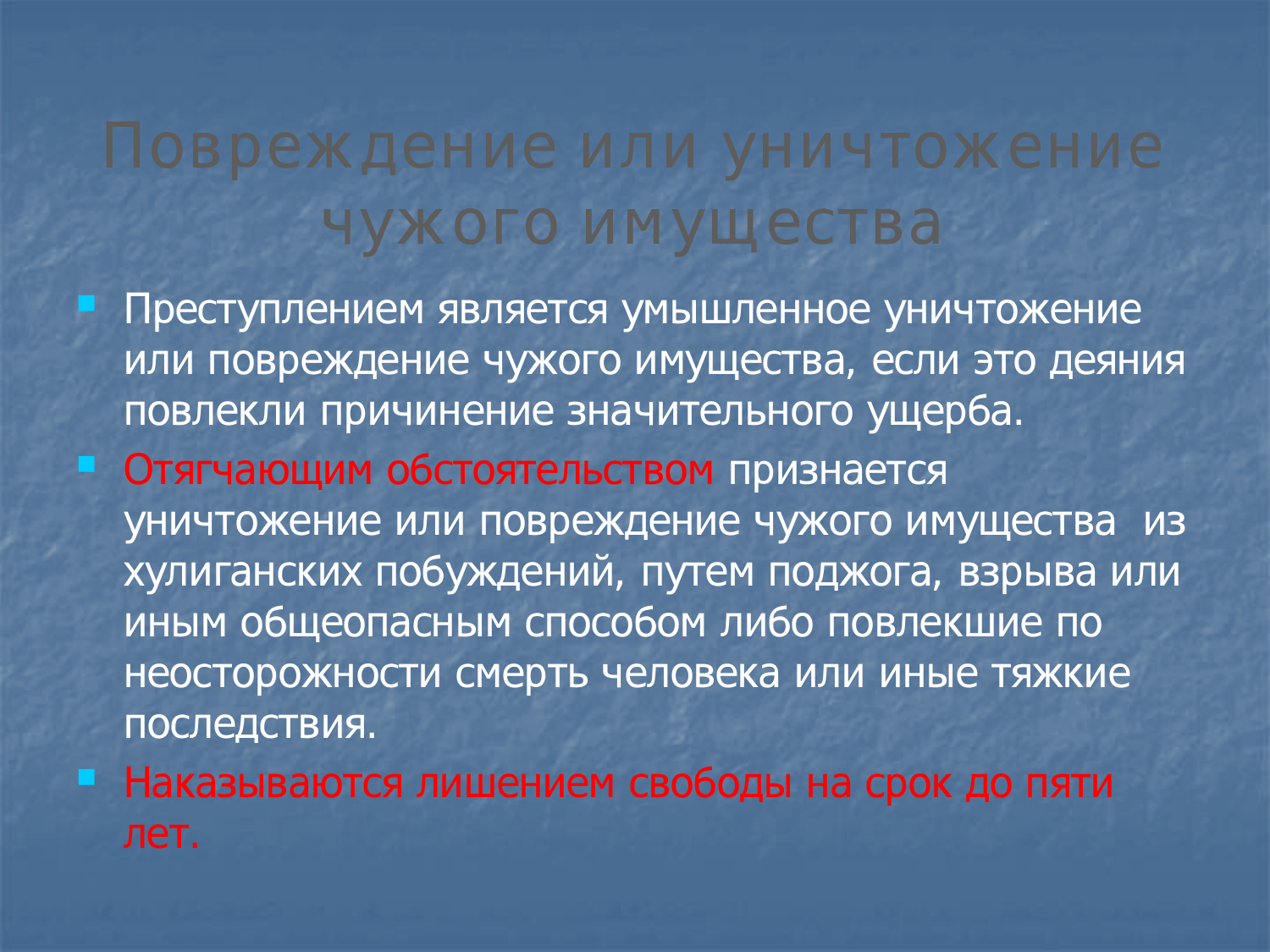

# Повреждение или уничтожение чужого имущества
Преступлением является умышленное уничтожение или повреждение чужого имущества, если это деяния повлекли причинение значительного ущерба.
Отягчающим обстоятельством признается уничтожение или повреждение чужого имущества  из хулиганских побуждений, путем поджога, взрыва или иным общеопасным способом либо повлекшие по неосторожности смерть человека или иные тяжкие последствия.
Наказываются лишением свободы на срок до пяти лет.